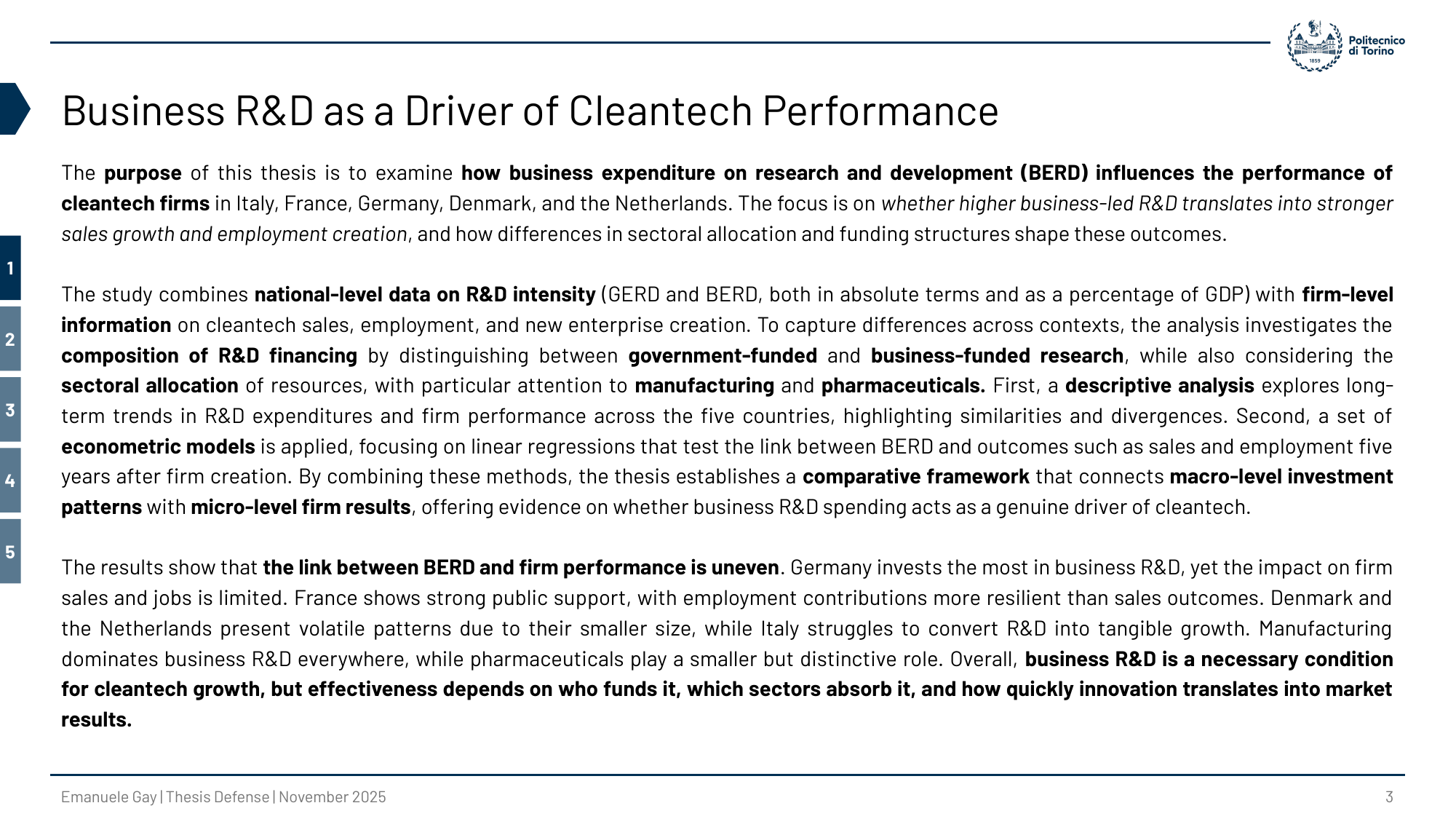

Business R&D as a Driver of Cleantech Performance

The purpose of this thesis is to examine how business expenditure on research and development (BERD) influences the performance of cleantech firms in Italy, France, Germany, Denmark, and the Netherlands. The focus is on whether higher business-led R&D translates into stronger sales growth and employment creation, and how differences in sectoral allocation and funding structures shape these outcomes.
The study combines national-level data on R&D intensity (GERD and BERD, both in absolute terms and as a percentage of GDP) with firm-level information on cleantech sales, employment, and new enterprise creation. To capture differences across contexts, the analysis investigates the composition of R&D financing by distinguishing between government-funded and business-funded research, while also considering the sectoral allocation of resources, with particular attention to manufacturing and pharmaceuticals. First, a descriptive analysis explores long-term trends in R&D expenditures and firm performance across the five countries, highlighting similarities and divergences. Second, a set of econometric models is applied, focusing on linear regressions that test the link between BERD and outcomes such as sales and employment five years after firm creation. By combining these methods, the thesis establishes a comparative framework that connects macro-level investment patterns with micro-level firm results, offering evidence on whether business R&D spending acts as a genuine driver of cleantech.
The results show that the link between BERD and firm performance is uneven. Germany invests the most in business R&D, yet the impact on firm sales and jobs is limited. France shows strong public support, with employment contributions more resilient than sales outcomes. Denmark and the Netherlands present volatile patterns due to their smaller size, while Italy struggles to convert R&D into tangible growth. Manufacturing dominates business R&D everywhere, while pharmaceuticals play a smaller but distinctive role. Overall, business R&D is a necessary condition for cleantech growth, but effectiveness depends on who funds it, which sectors absorb it, and how quickly innovation translates into market results.
1
2
3
4
5